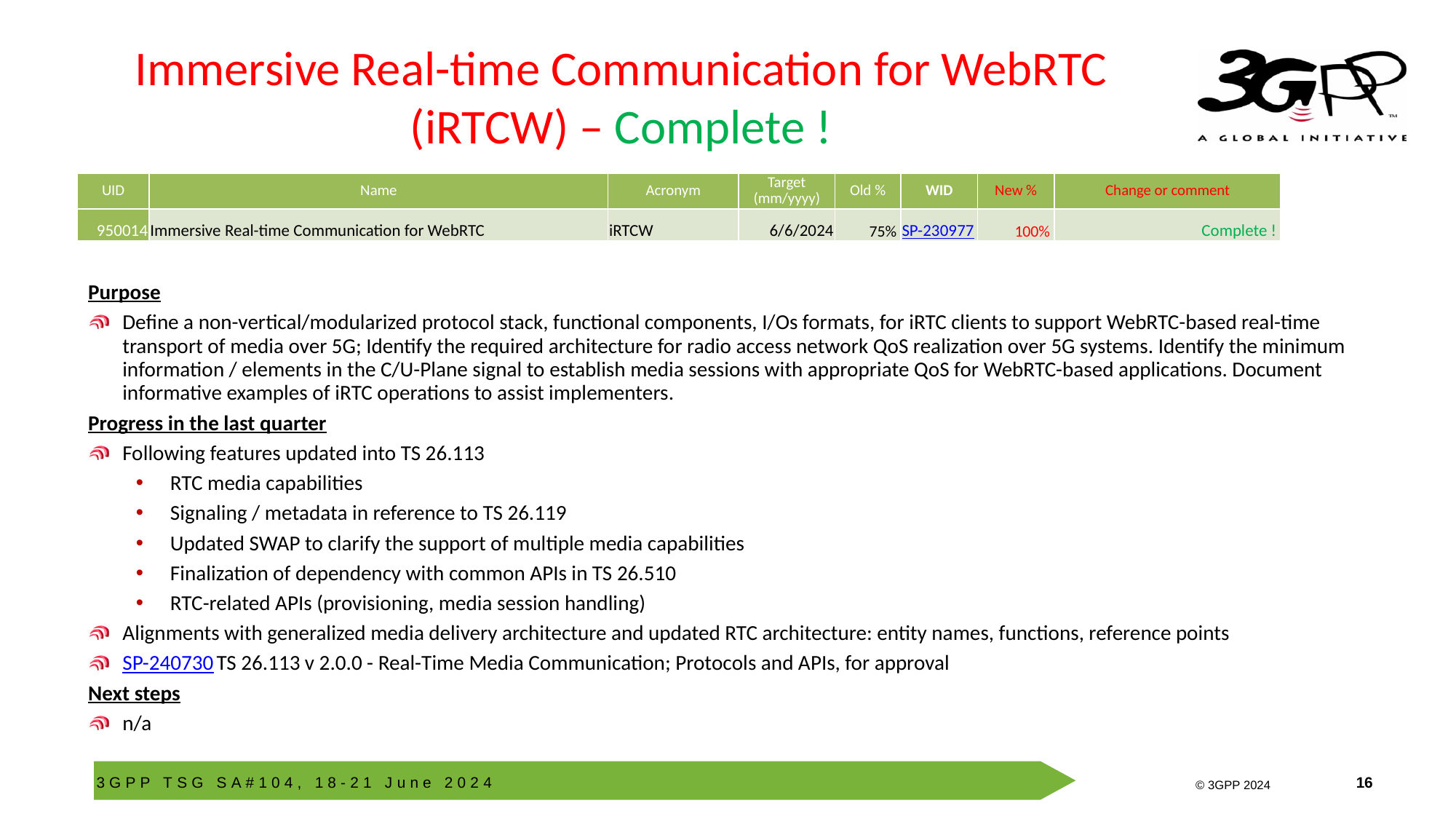

# Immersive Real-time Communication for WebRTC (iRTCW) – Complete !
| UID | Name | Acronym | Target (mm/yyyy) | Old % | WID | New % | Change or comment |
| --- | --- | --- | --- | --- | --- | --- | --- |
| 950014 | Immersive Real-time Communication for WebRTC | iRTCW | 6/6/2024 | 75% | SP-230977 | 100% | Complete ! |
Purpose
Define a non-vertical/modularized protocol stack, functional components, I/Os formats, for iRTC clients to support WebRTC-based real-time transport of media over 5G; Identify the required architecture for radio access network QoS realization over 5G systems. Identify the minimum information / elements in the C/U-Plane signal to establish media sessions with appropriate QoS for WebRTC-based applications. Document informative examples of iRTC operations to assist implementers.
Progress in the last quarter
Following features updated into TS 26.113
RTC media capabilities
Signaling / metadata in reference to TS 26.119
Updated SWAP to clarify the support of multiple media capabilities
Finalization of dependency with common APIs in TS 26.510
RTC-related APIs (provisioning, media session handling)
Alignments with generalized media delivery architecture and updated RTC architecture: entity names, functions, reference points
SP-240730 TS 26.113 v 2.0.0 - Real-Time Media Communication; Protocols and APIs, for approval
Next steps
n/a